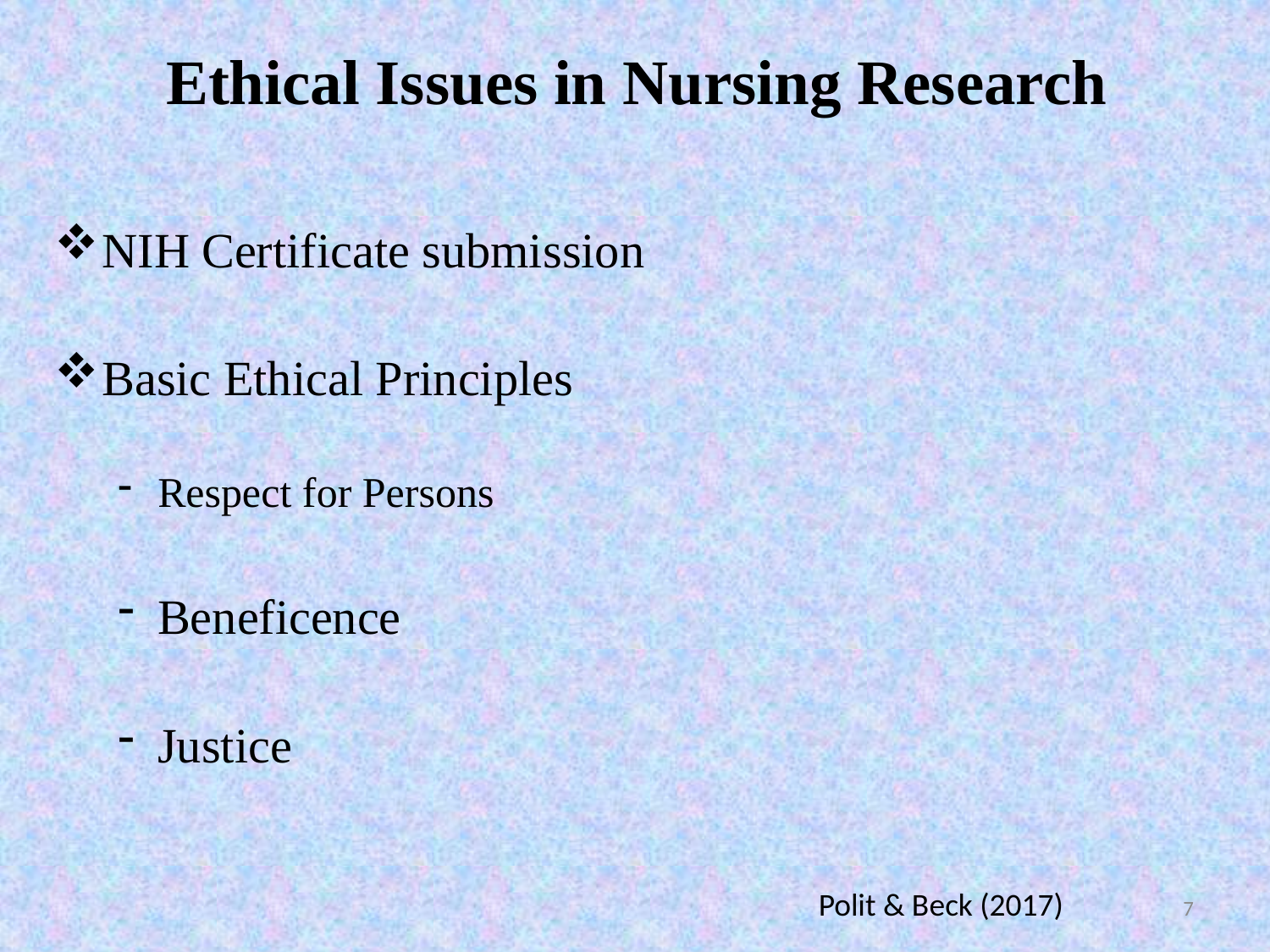

# Ethical Issues in Nursing Research
NIH Certificate submission
Basic Ethical Principles
Respect for Persons
Beneficence
Justice
Polit & Beck (2017)
7